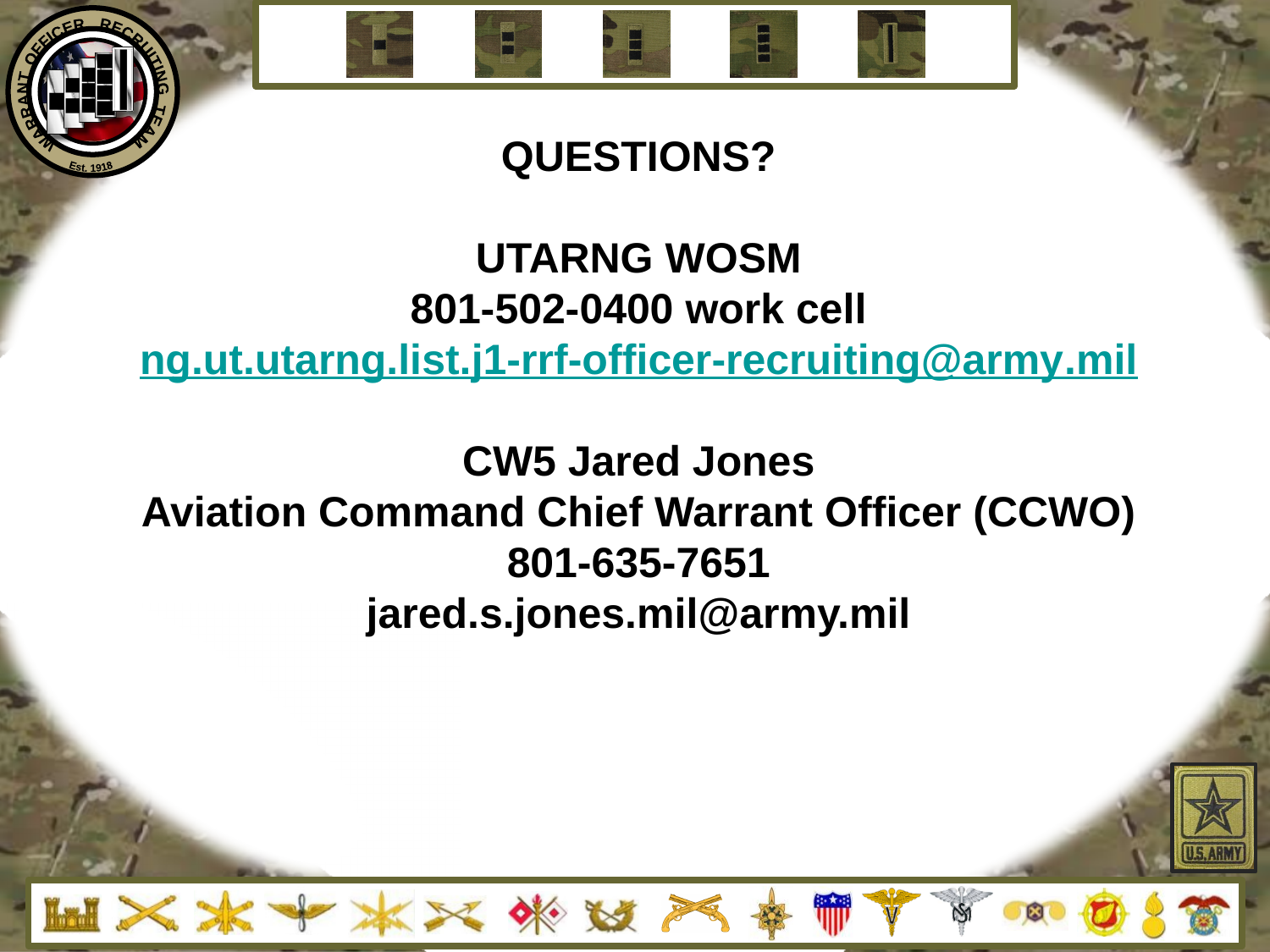

QUESTIONS?

UTARNG WOSM
801-502-0400 work cell
ng.ut.utarng.list.j1-rrf-officer-recruiting@army.mil

CW5 Jared Jones
Aviation Command Chief Warrant Officer (CCWO)
801-635-7651
jared.s.jones.mil@army.mil